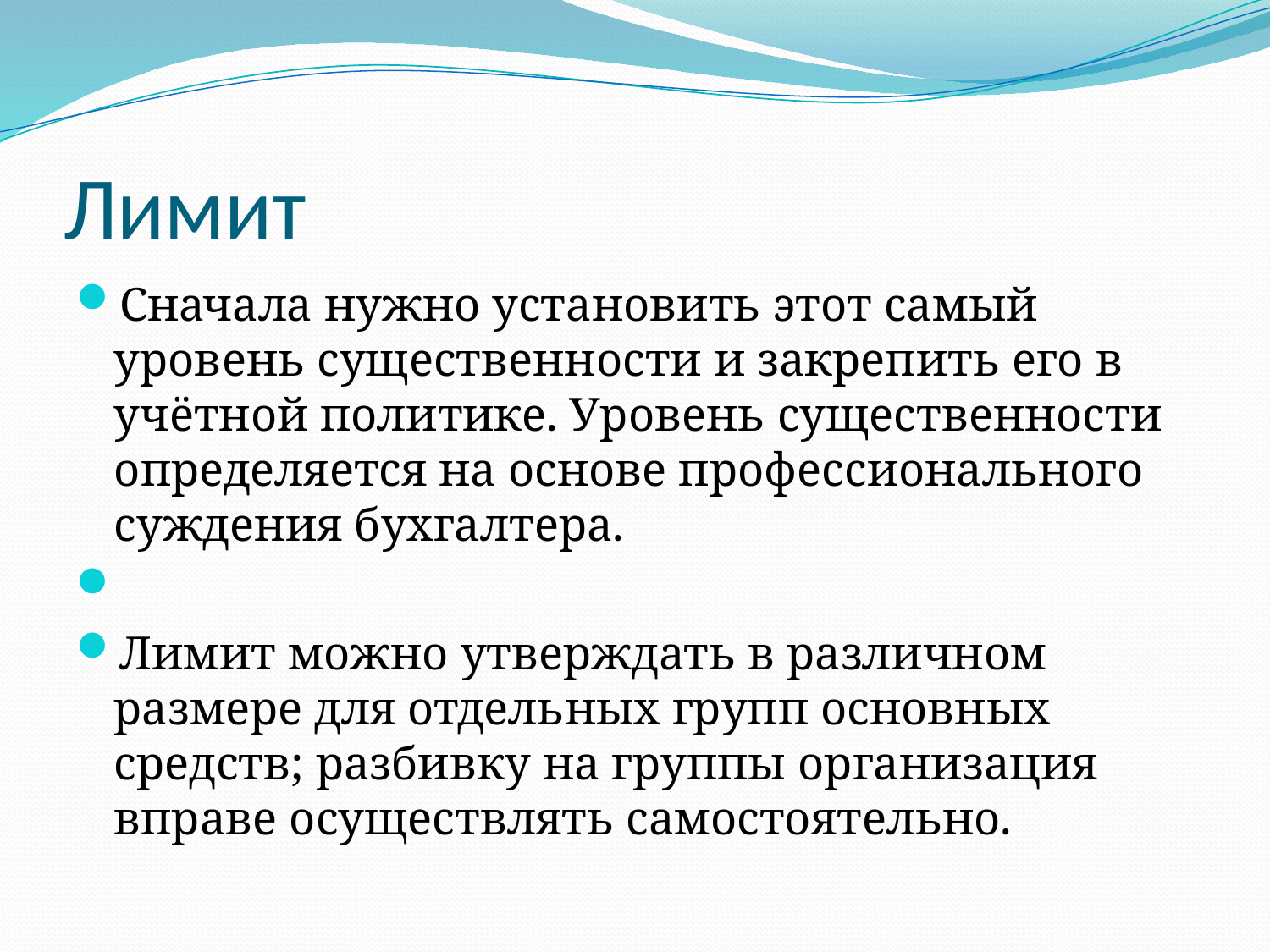

# Лимит
Сначала нужно установить этот самый уровень существенности и закрепить его в учётной политике. Уровень существенности определяется на основе профессионального суждения бухгалтера.

Лимит можно утверждать в различном размере для отдельных групп основных средств; разбивку на группы организация вправе осуществлять самостоятельно.